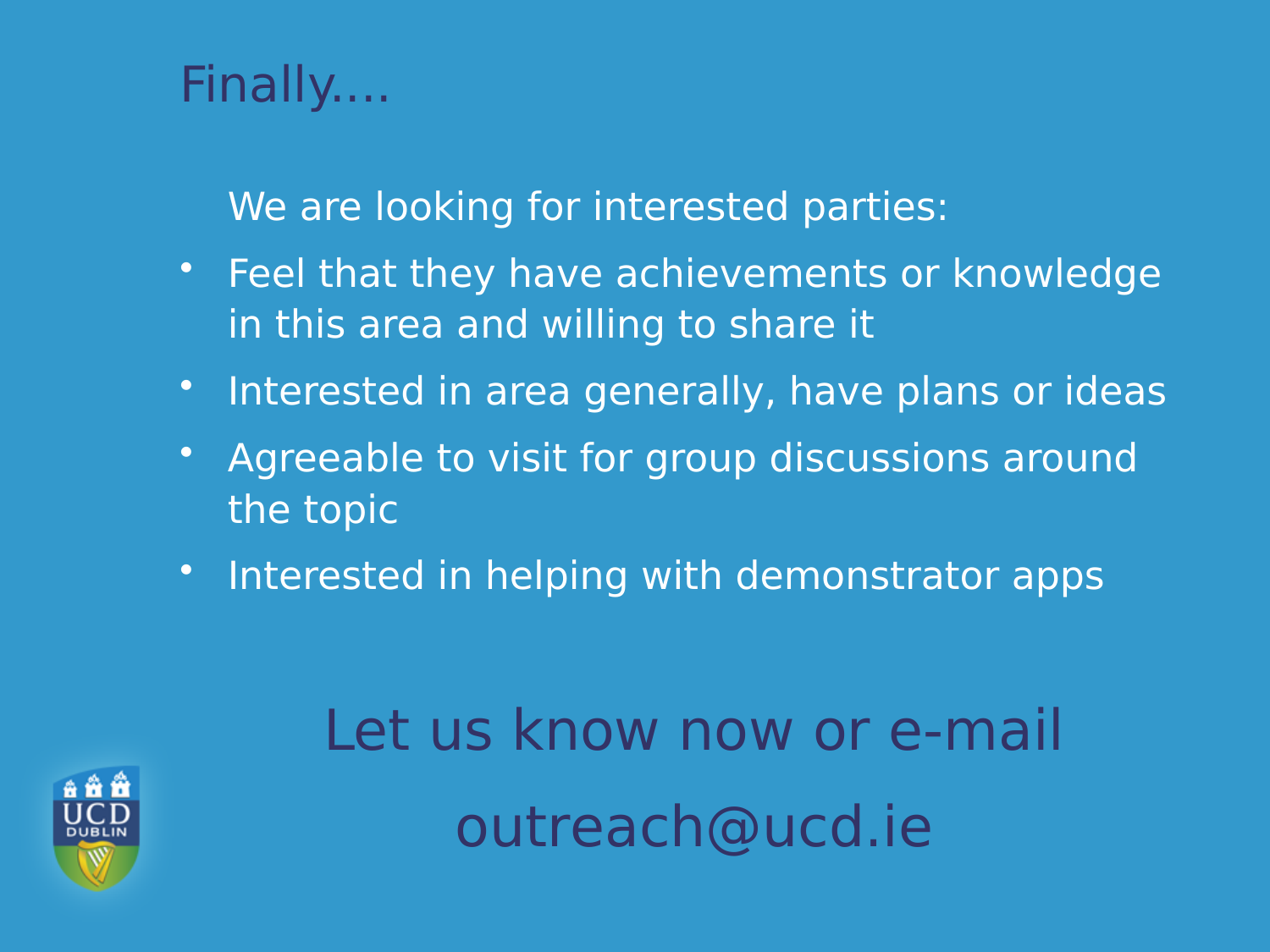

# Finally....
We are looking for interested parties:
Feel that they have achievements or knowledge  in this area and willing to share it
Interested in area generally, have plans or ideas
Agreeable to visit for group discussions around the topic
Interested in helping with demonstrator apps

Let us know now or e-mail
outreach@ucd.ie